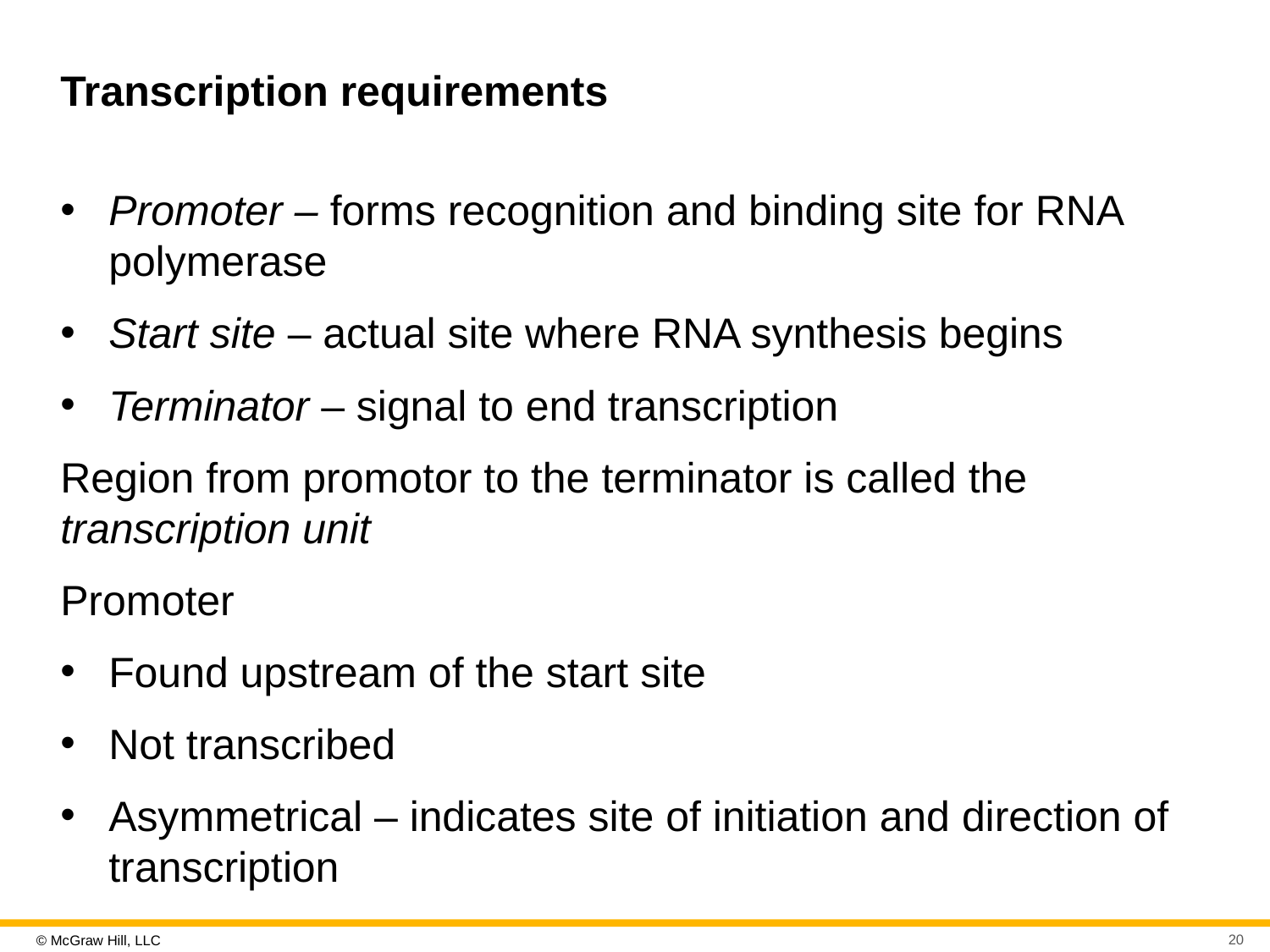

# Transcription requirements
Promoter – forms recognition and binding site for RNA polymerase
Start site – actual site where RNA synthesis begins
Terminator – signal to end transcription
Region from promotor to the terminator is called the transcription unit
Promoter
Found upstream of the start site
Not transcribed
Asymmetrical – indicates site of initiation and direction of transcription
20